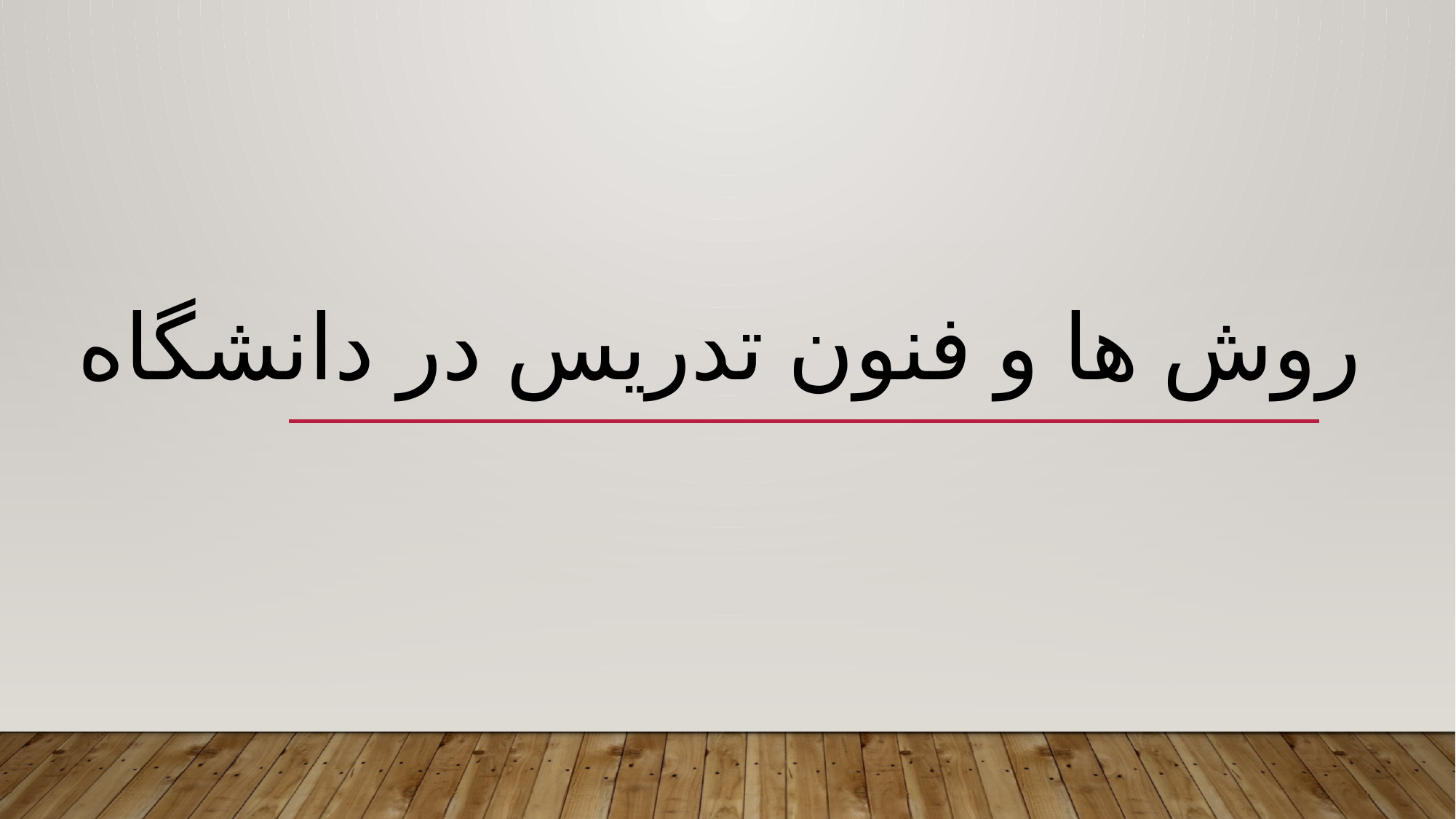

# روش ها و فنون تدریس در دانشگاه